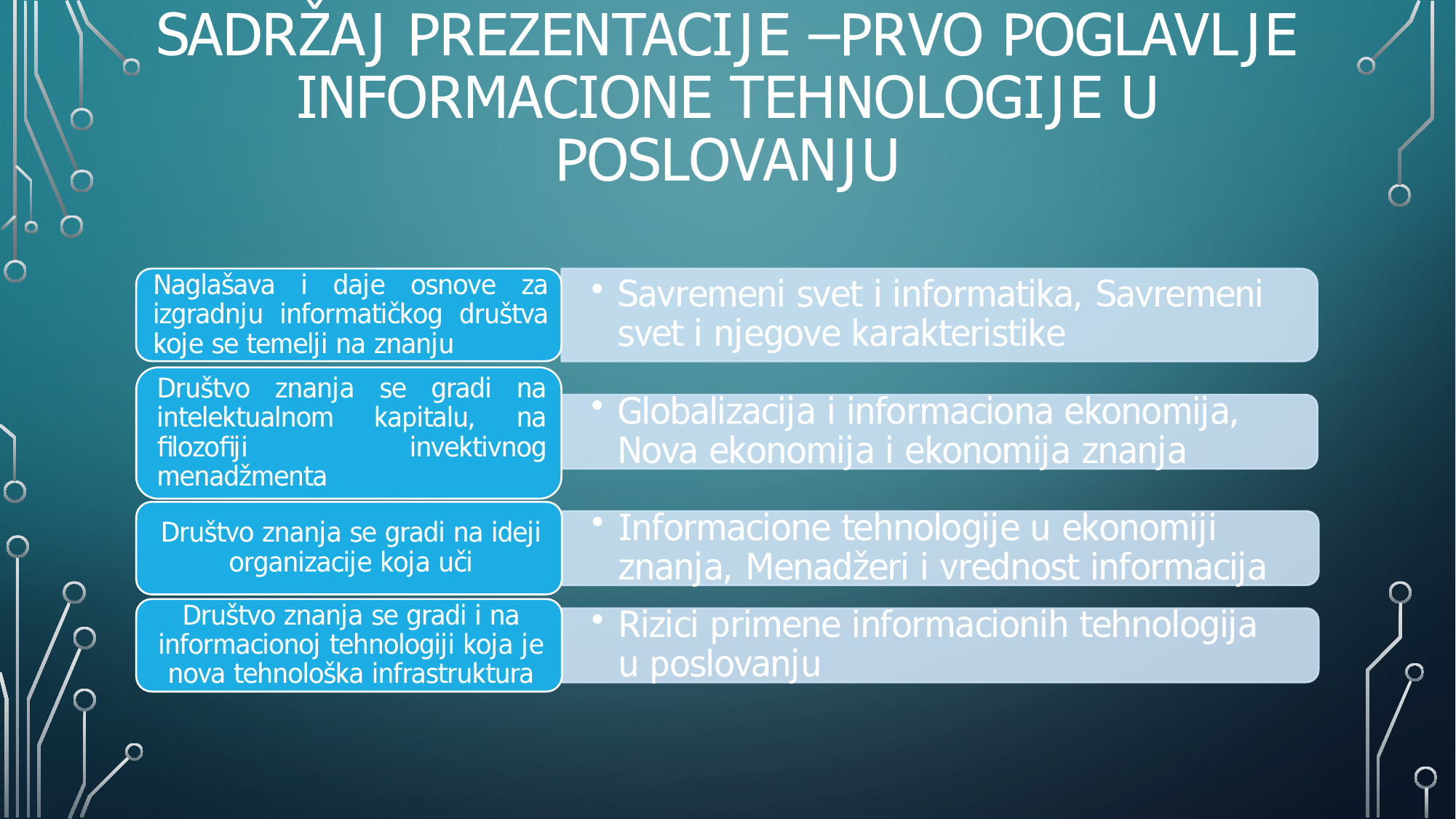

# Sadržaj prezentacije –prvo poglavlje Informacione tehnologije u poslovanju
Savremeni svet i informatika, Savremeni svet i njegove karakteristike
Naglašava i daje osnove za izgradnju informatičkog društva koje se temelji na znanju
Globalizacija i informaciona ekonomija, Nova ekonomija i ekonomija znanja
Društvo znanja se gradi na intelektualnom kapitalu, na filozofiji invektivnog menadžmenta
Informacione tehnologije u ekonomiji znanja, Menadžeri i vrednost informacija
Društvo znanja se gradi na ideji organizacije koja uči
Rizici primene informacionih tehnologija u poslovanju
Društvo znanja se gradi i na informacionoj tehnologiji koja je nova tehnološka infrastruktura